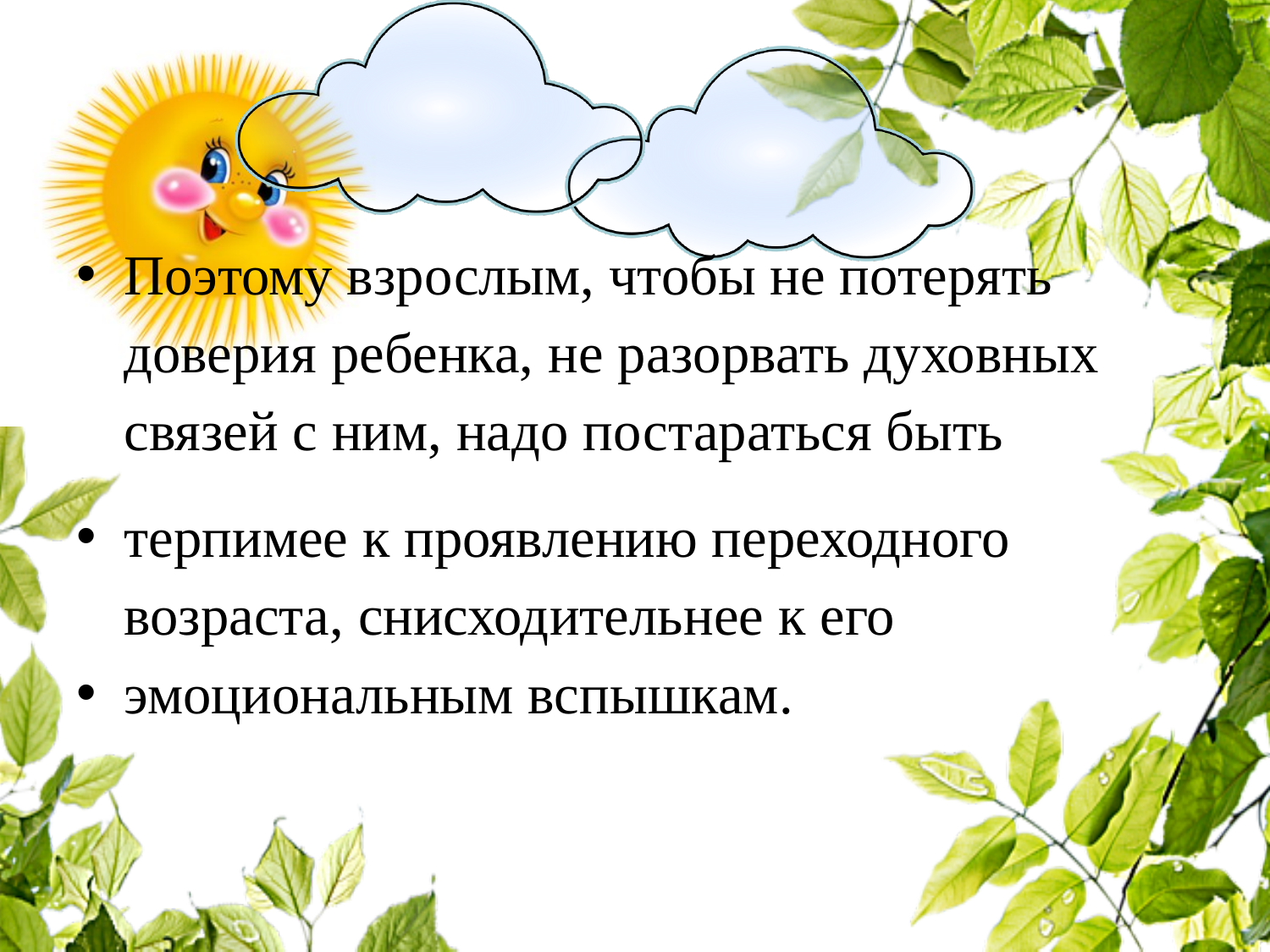

#
Поэтому взрослым, чтобы не потерять  доверия ребенка, не разорвать духовных связей с ним, надо постараться быть
терпимее к проявлению переходного возраста, снисходительнее к его
эмоциональным вспышкам.